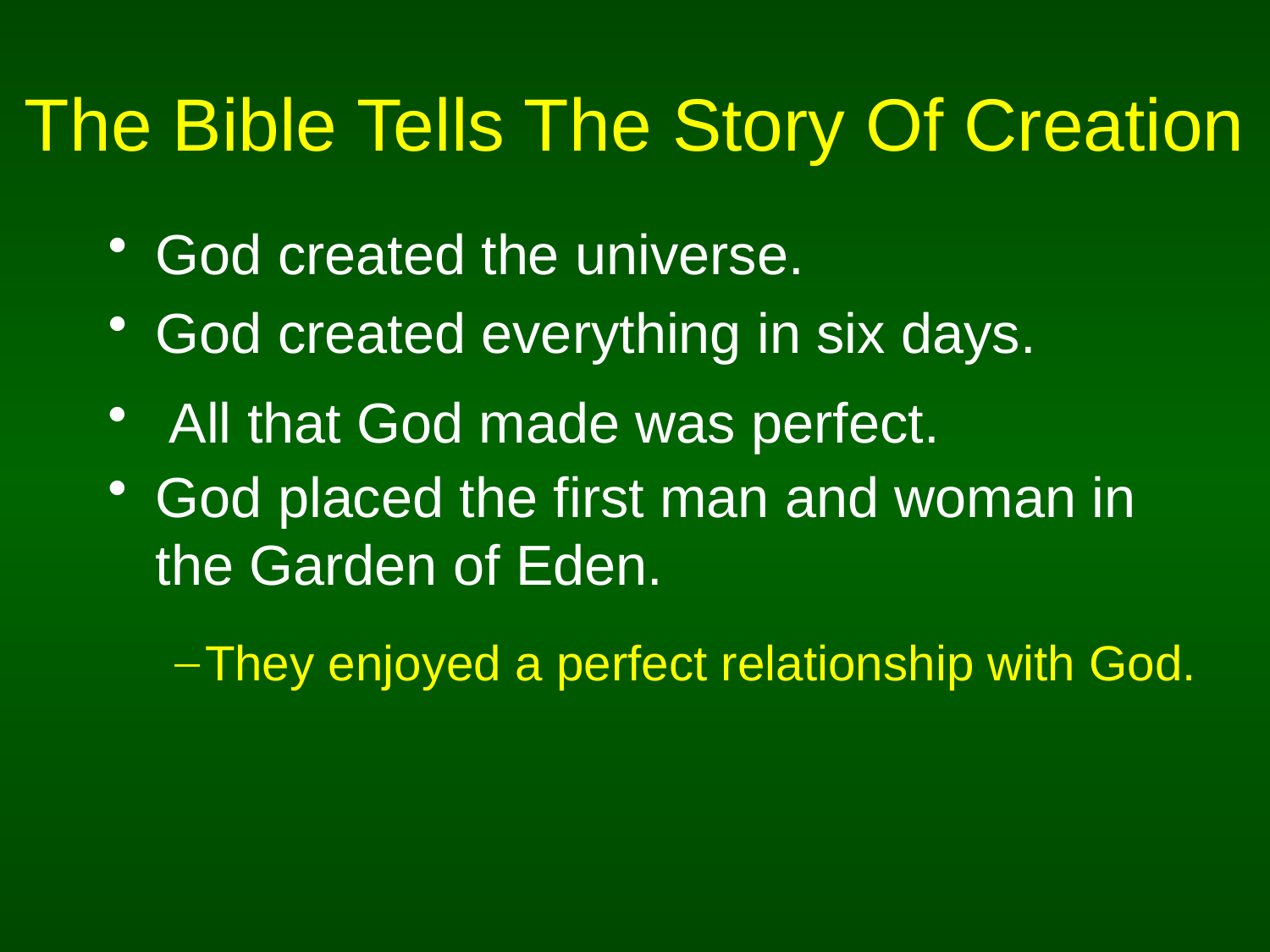

# The Bible Tells The Story Of Creation
God created the universe.
God created everything in six days.
  All that God made was perfect.
God placed the first man and woman in the Garden of Eden.
They enjoyed a perfect relationship with God.